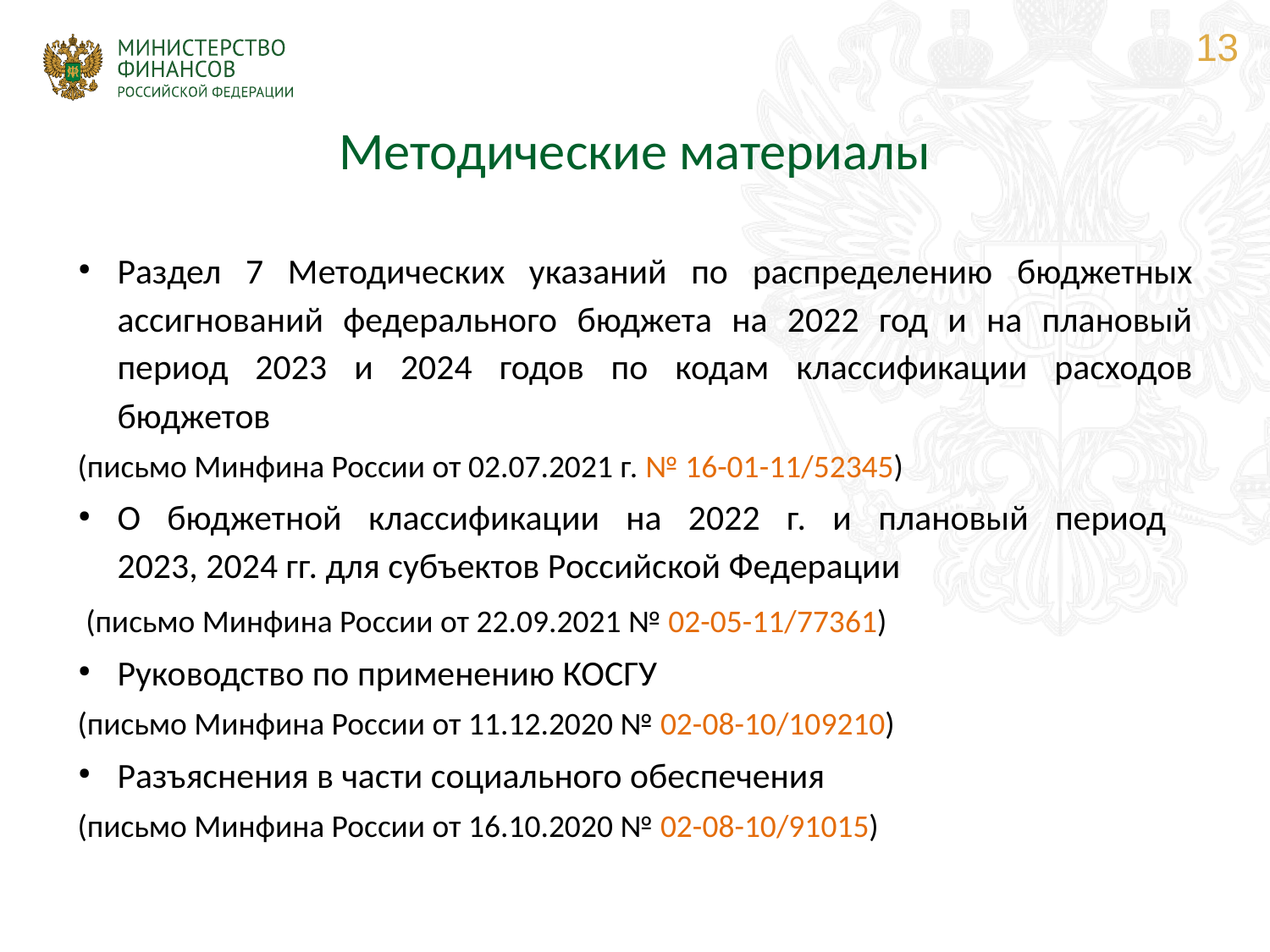

13
# Методические материалы
Раздел 7 Методических указаний по распределению бюджетных ассигнований федерального бюджета на 2022 год и на плановый период 2023 и 2024 годов по кодам классификации расходов бюджетов
(письмо Минфина России от 02.07.2021 г. № 16-01-11/52345)
О бюджетной классификации на 2022 г. и плановый период
2023, 2024 гг. для субъектов Российской Федерации
 (письмо Минфина России от 22.09.2021 № 02-05-11/77361)
Руководство по применению КОСГУ
(письмо Минфина России от 11.12.2020 № 02-08-10/109210)
Разъяснения в части социального обеспечения
(письмо Минфина России от 16.10.2020 № 02-08-10/91015)